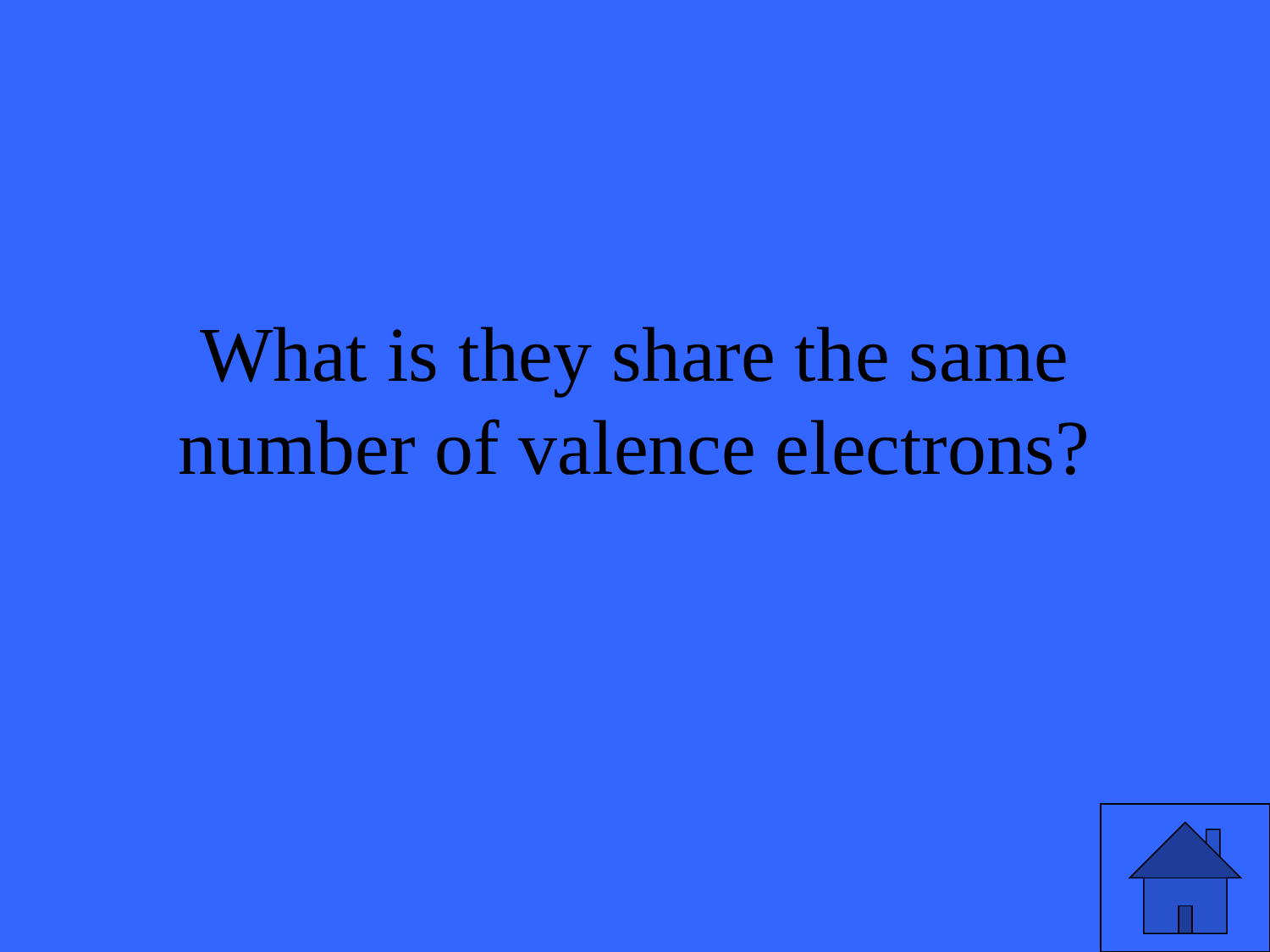

# What is they share the same number of valence electrons?